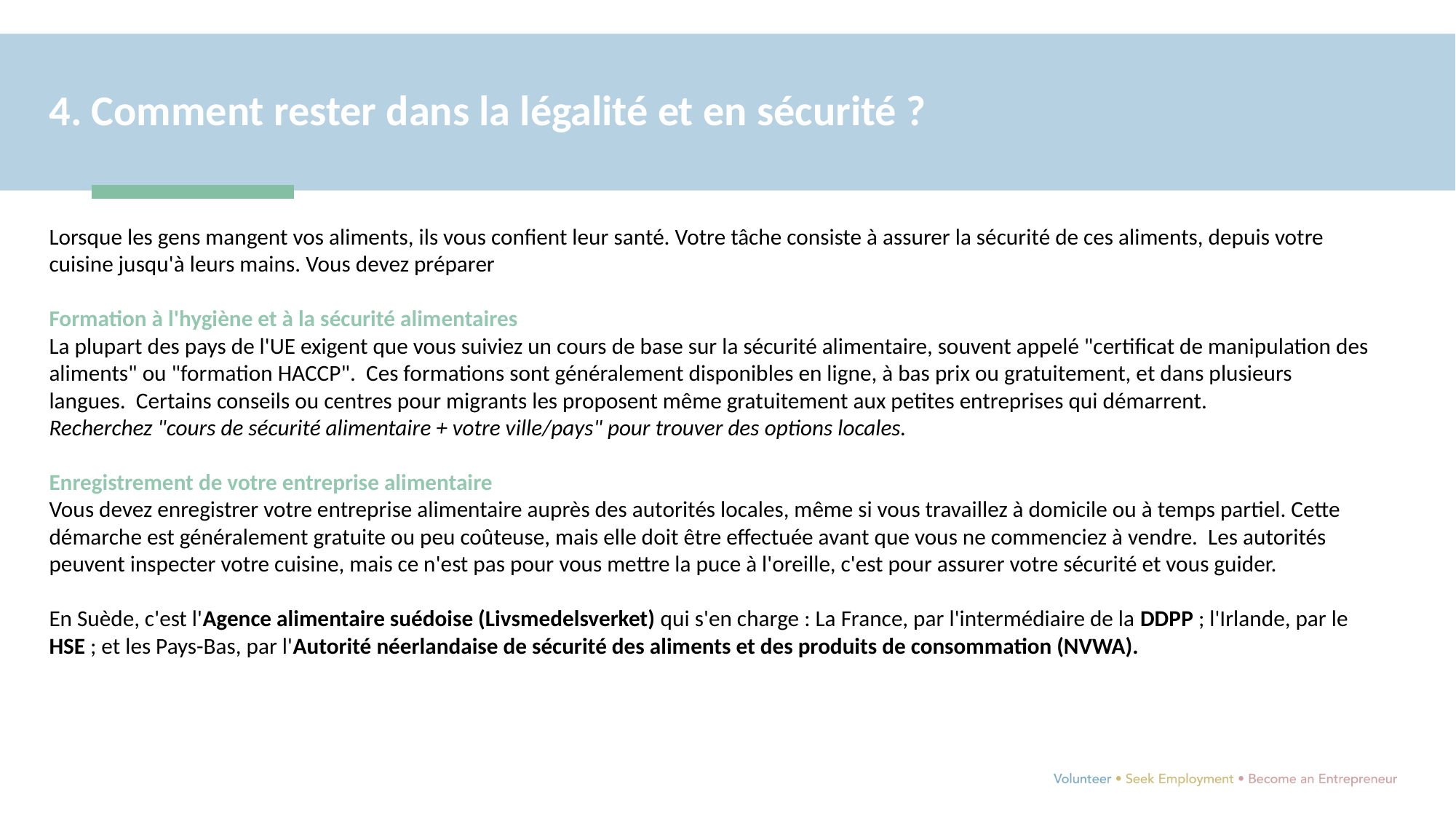

4. Comment rester dans la légalité et en sécurité ?

Lorsque les gens mangent vos aliments, ils vous confient leur santé. Votre tâche consiste à assurer la sécurité de ces aliments, depuis votre cuisine jusqu'à leurs mains. Vous devez préparer

Formation à l'hygiène et à la sécurité alimentaires
La plupart des pays de l'UE exigent que vous suiviez un cours de base sur la sécurité alimentaire, souvent appelé "certificat de manipulation des aliments" ou "formation HACCP".  Ces formations sont généralement disponibles en ligne, à bas prix ou gratuitement, et dans plusieurs langues.  Certains conseils ou centres pour migrants les proposent même gratuitement aux petites entreprises qui démarrent.
Recherchez "cours de sécurité alimentaire + votre ville/pays" pour trouver des options locales.

Enregistrement de votre entreprise alimentaire
Vous devez enregistrer votre entreprise alimentaire auprès des autorités locales, même si vous travaillez à domicile ou à temps partiel. Cette démarche est généralement gratuite ou peu coûteuse, mais elle doit être effectuée avant que vous ne commenciez à vendre.  Les autorités peuvent inspecter votre cuisine, mais ce n'est pas pour vous mettre la puce à l'oreille, c'est pour assurer votre sécurité et vous guider.

En Suède, c'est l'Agence alimentaire suédoise (Livsmedelsverket) qui s'en charge : La France, par l'intermédiaire de la DDPP ; l'Irlande, par le HSE ; et les Pays-Bas, par l'Autorité néerlandaise de sécurité des aliments et des produits de consommation (NVWA).